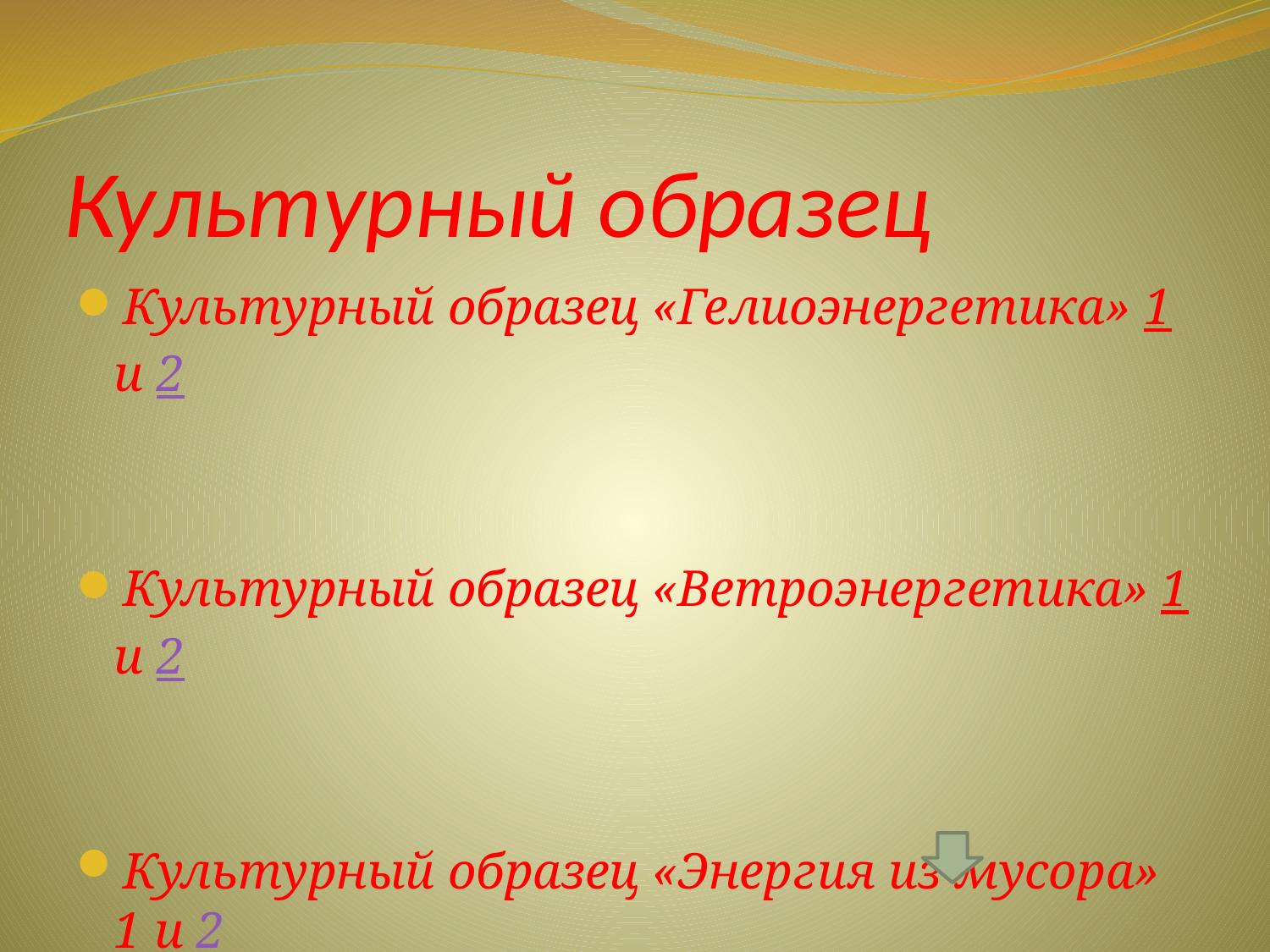

# Культурный образец
Культурный образец «Гелиоэнергетика» 1 и 2

Культурный образец «Ветроэнергетика» 1 и 2

Культурный образец «Энергия из мусора» 1 и 2